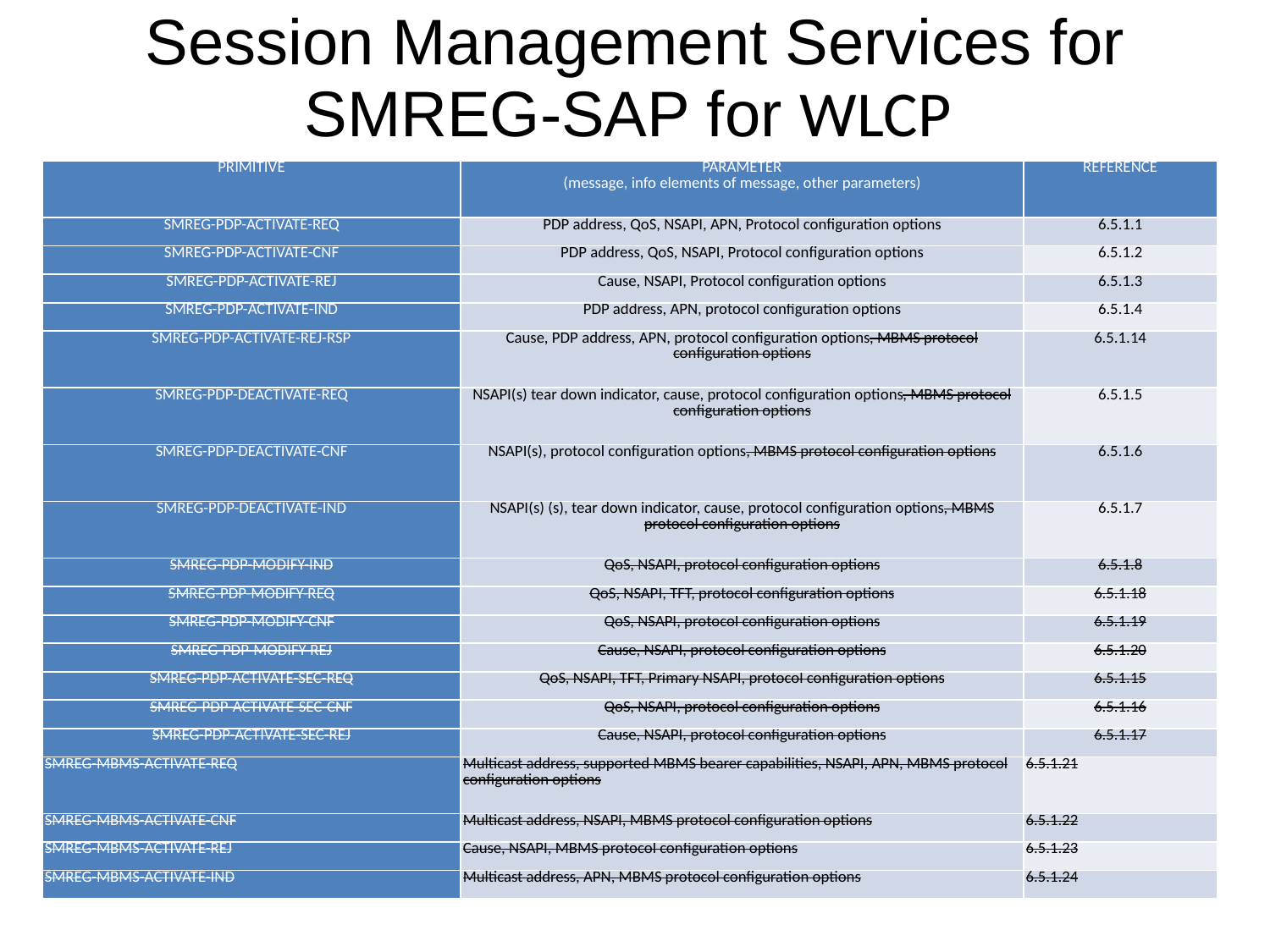

# Session Management Services for SMREG-SAP for WLCP
| PRIMITIVE | PARAMETER (message, info elements of message, other parameters) | REFERENCE |
| --- | --- | --- |
| SMREG-PDP-ACTIVATE-REQ | PDP address, QoS, NSAPI, APN, Protocol configuration options | 6.5.1.1 |
| SMREG-PDP-ACTIVATE-CNF | PDP address, QoS, NSAPI, Protocol configuration options | 6.5.1.2 |
| SMREG-PDP-ACTIVATE-REJ | Cause, NSAPI, Protocol configuration options | 6.5.1.3 |
| SMREG-PDP-ACTIVATE-IND | PDP address, APN, protocol configuration options | 6.5.1.4 |
| SMREG-PDP-ACTIVATE-REJ-RSP | Cause, PDP address, APN, protocol configuration options, MBMS protocol configuration options | 6.5.1.14 |
| SMREG-PDP-DEACTIVATE-REQ | NSAPI(s) tear down indicator, cause, protocol configuration options, MBMS protocol configuration options | 6.5.1.5 |
| SMREG-PDP-DEACTIVATE-CNF | NSAPI(s), protocol configuration options, MBMS protocol configuration options | 6.5.1.6 |
| SMREG-PDP-DEACTIVATE-IND | NSAPI(s) (s), tear down indicator, cause, protocol configuration options, MBMS protocol configuration options | 6.5.1.7 |
| SMREG-PDP-MODIFY-IND | QoS, NSAPI, protocol configuration options | 6.5.1.8 |
| SMREG-PDP-MODIFY-REQ | QoS, NSAPI, TFT, protocol configuration options | 6.5.1.18 |
| SMREG-PDP-MODIFY-CNF | QoS, NSAPI, protocol configuration options | 6.5.1.19 |
| SMREG-PDP-MODIFY-REJ | Cause, NSAPI, protocol configuration options | 6.5.1.20 |
| SMREG-PDP-ACTIVATE-SEC-REQ | QoS, NSAPI, TFT, Primary NSAPI, protocol configuration options | 6.5.1.15 |
| SMREG-PDP-ACTIVATE-SEC-CNF | QoS, NSAPI, protocol configuration options | 6.5.1.16 |
| SMREG-PDP-ACTIVATE-SEC-REJ | Cause, NSAPI, protocol configuration options | 6.5.1.17 |
| SMREG-MBMS-ACTIVATE-REQ | Multicast address, supported MBMS bearer capabilities, NSAPI, APN, MBMS protocol configuration options | 6.5.1.21 |
| SMREG-MBMS-ACTIVATE-CNF | Multicast address, NSAPI, MBMS protocol configuration options | 6.5.1.22 |
| SMREG-MBMS-ACTIVATE-REJ | Cause, NSAPI, MBMS protocol configuration options | 6.5.1.23 |
| SMREG-MBMS-ACTIVATE-IND | Multicast address, APN, MBMS protocol configuration options | 6.5.1.24 |